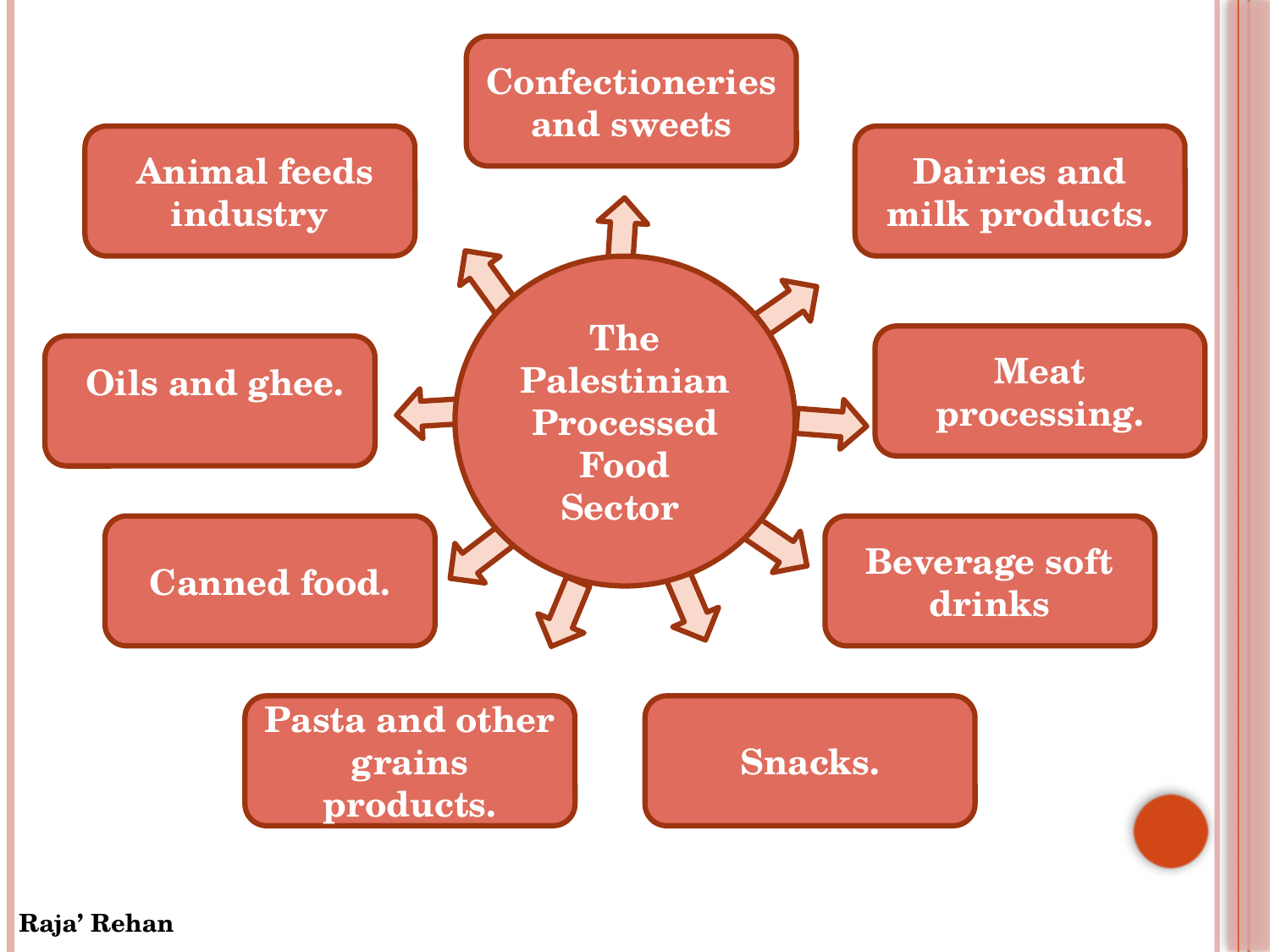

Confectioneries and sweets
 Animal feeds industry
Dairies and milk products.

The Palestinian Processed Food Sector

Meat processing.
 Oils and ghee.

Canned food.
Beverage soft drinks

Pasta and other grains products.
Snacks.
 Raja’ Rehan